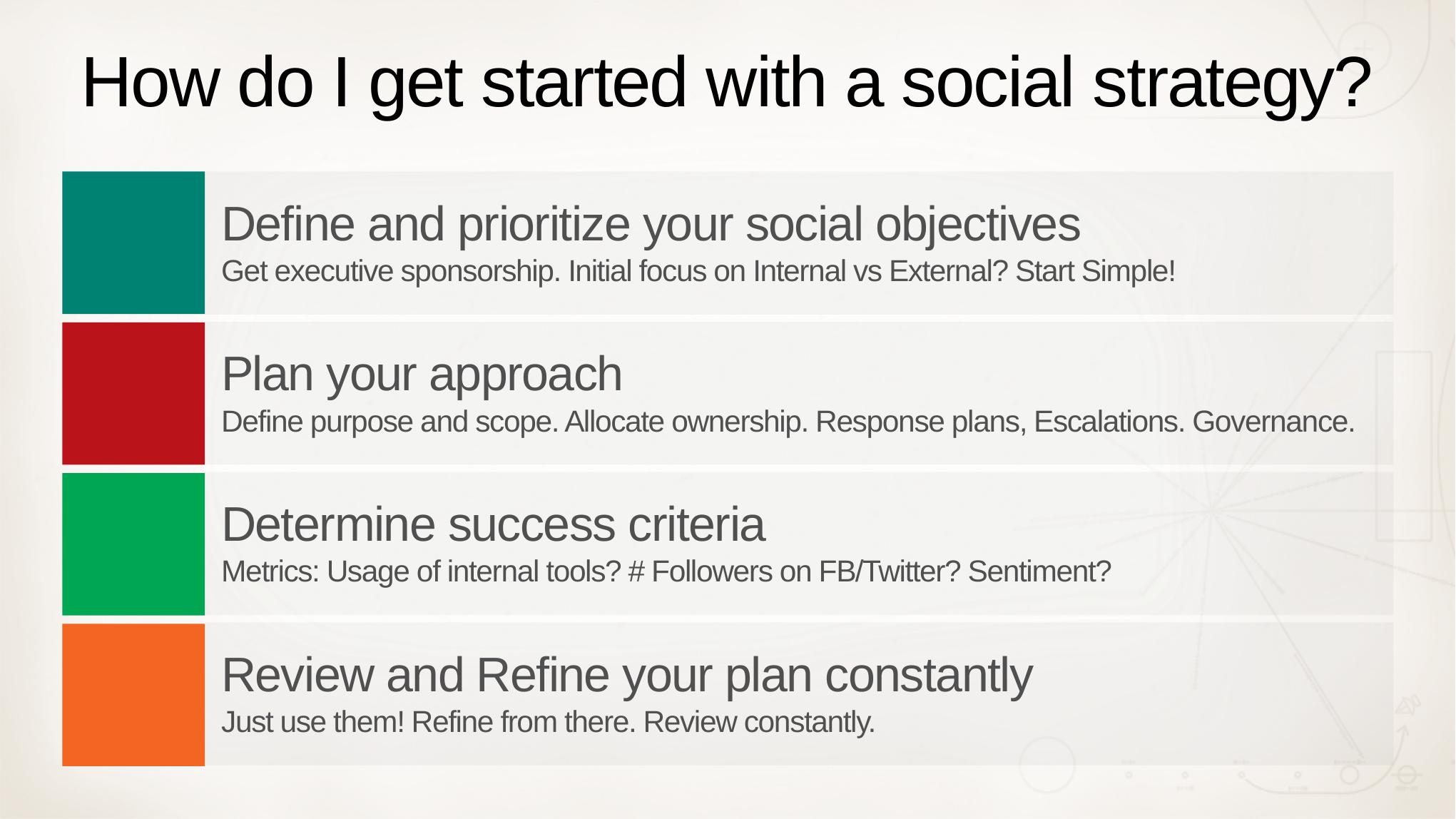

How do I get started with a social strategy?

Define and prioritize your social objectives
Get executive sponsorship. Initial focus on Internal vs External? Start Simple!
Plan your approach
Define purpose and scope. Allocate ownership. Response plans, Escalations. Governance.

Determine success criteria
Metrics: Usage of internal tools? # Followers on FB/Twitter? Sentiment?

Review and Refine your plan constantly
Just use them! Refine from there. Review constantly.